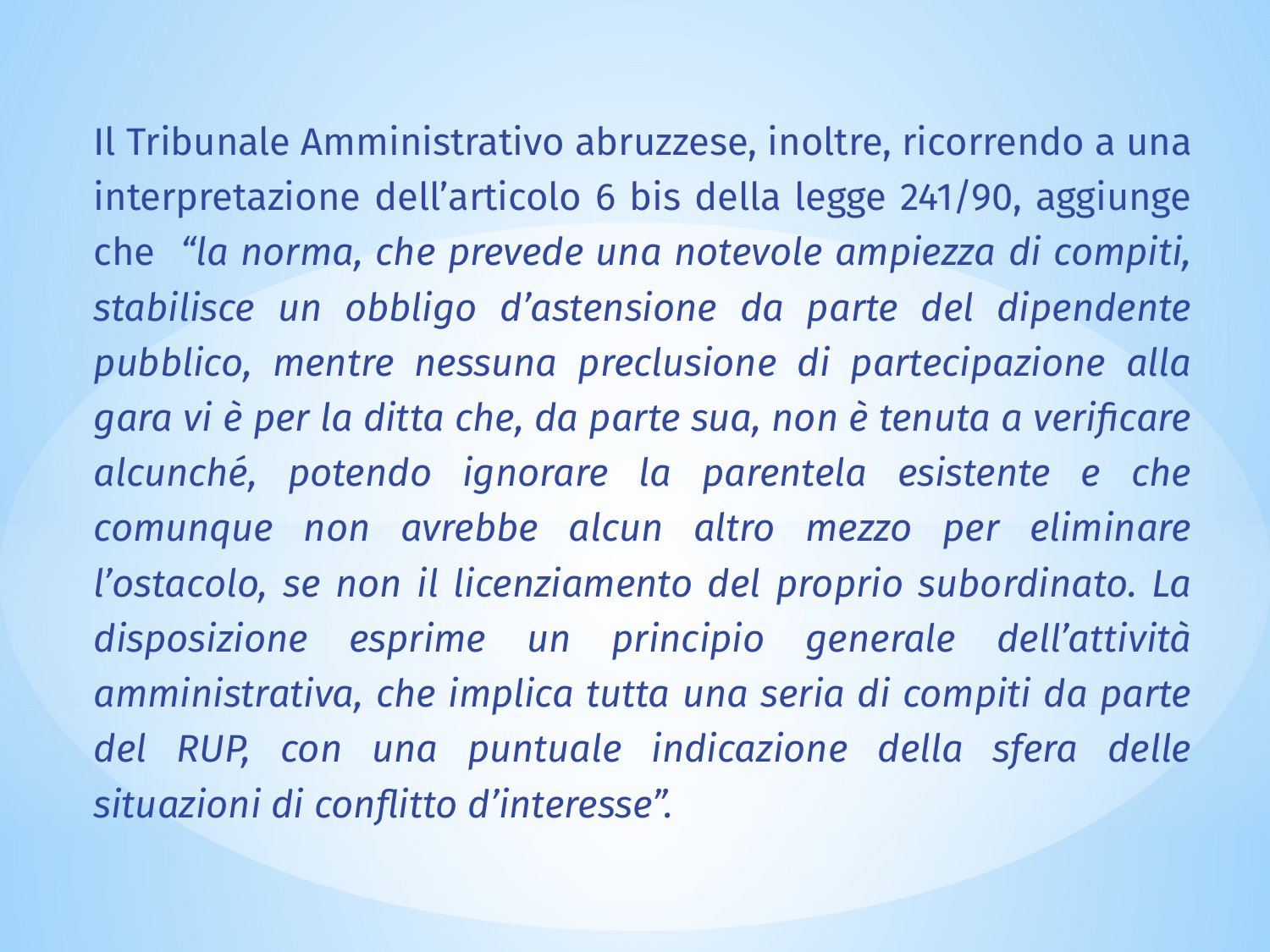

Il Tribunale Amministrativo abruzzese, inoltre, ricorrendo a una interpretazione dell’articolo 6 bis della legge 241/90, aggiunge che  “la norma, che prevede una notevole ampiezza di compiti, stabilisce un obbligo d’astensione da parte del dipendente pubblico, mentre nessuna preclusione di partecipazione alla gara vi è per la ditta che, da parte sua, non è tenuta a verificare alcunché, potendo ignorare la parentela esistente e che comunque non avrebbe alcun altro mezzo per eliminare l’ostacolo, se non il licenziamento del proprio subordinato. La disposizione esprime un principio generale dell’attività amministrativa, che implica tutta una seria di compiti da parte del RUP, con una puntuale indicazione della sfera delle situazioni di conflitto d’interesse”.